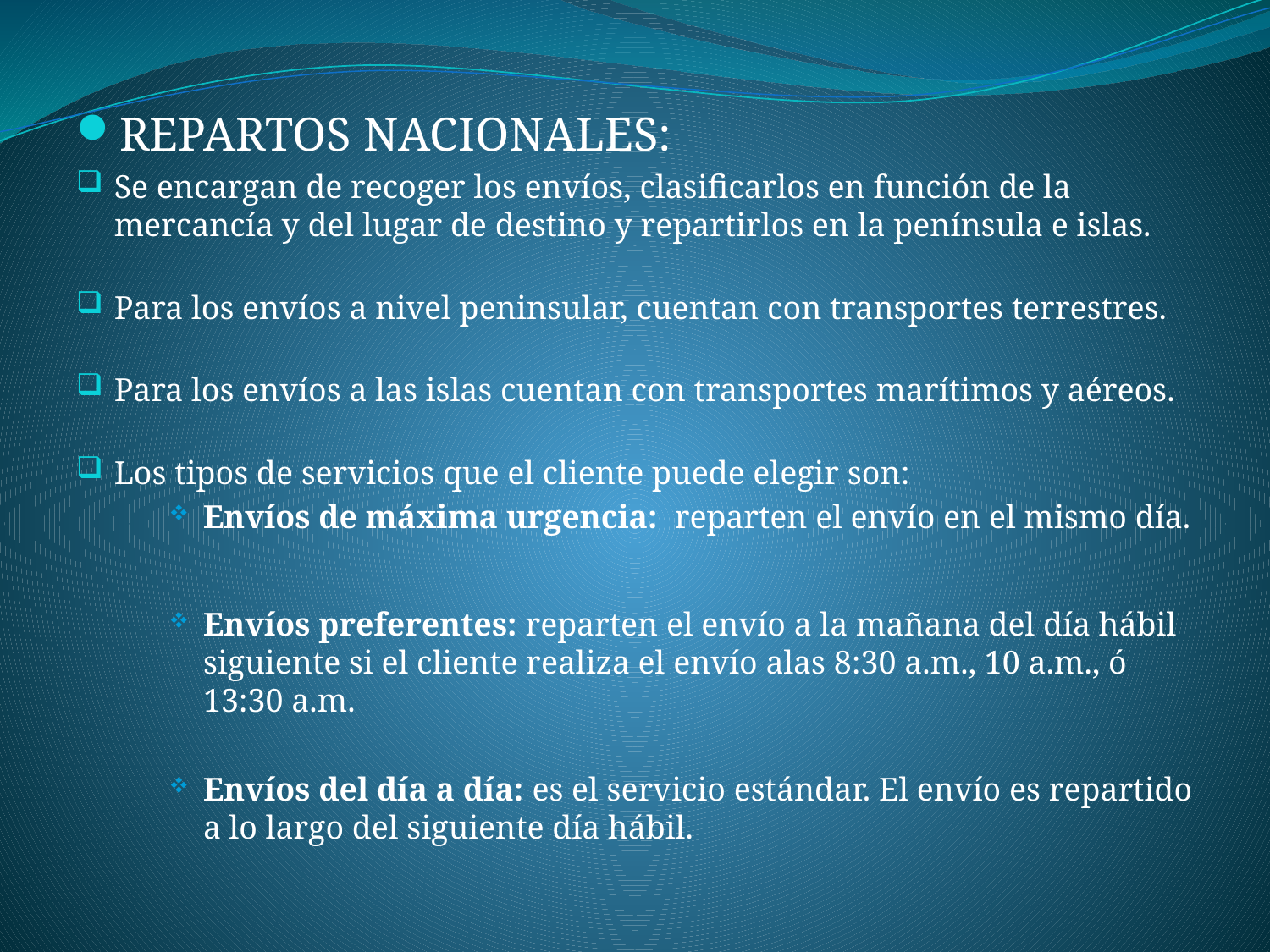

REPARTOS NACIONALES:
Se encargan de recoger los envíos, clasificarlos en función de la mercancía y del lugar de destino y repartirlos en la península e islas.
Para los envíos a nivel peninsular, cuentan con transportes terrestres.
Para los envíos a las islas cuentan con transportes marítimos y aéreos.
Los tipos de servicios que el cliente puede elegir son:
Envíos de máxima urgencia:  reparten el envío en el mismo día.

Envíos preferentes: reparten el envío a la mañana del día hábil siguiente si el cliente realiza el envío alas 8:30 a.m., 10 a.m., ó 13:30 a.m.

Envíos del día a día: es el servicio estándar. El envío es repartido a lo largo del siguiente día hábil.